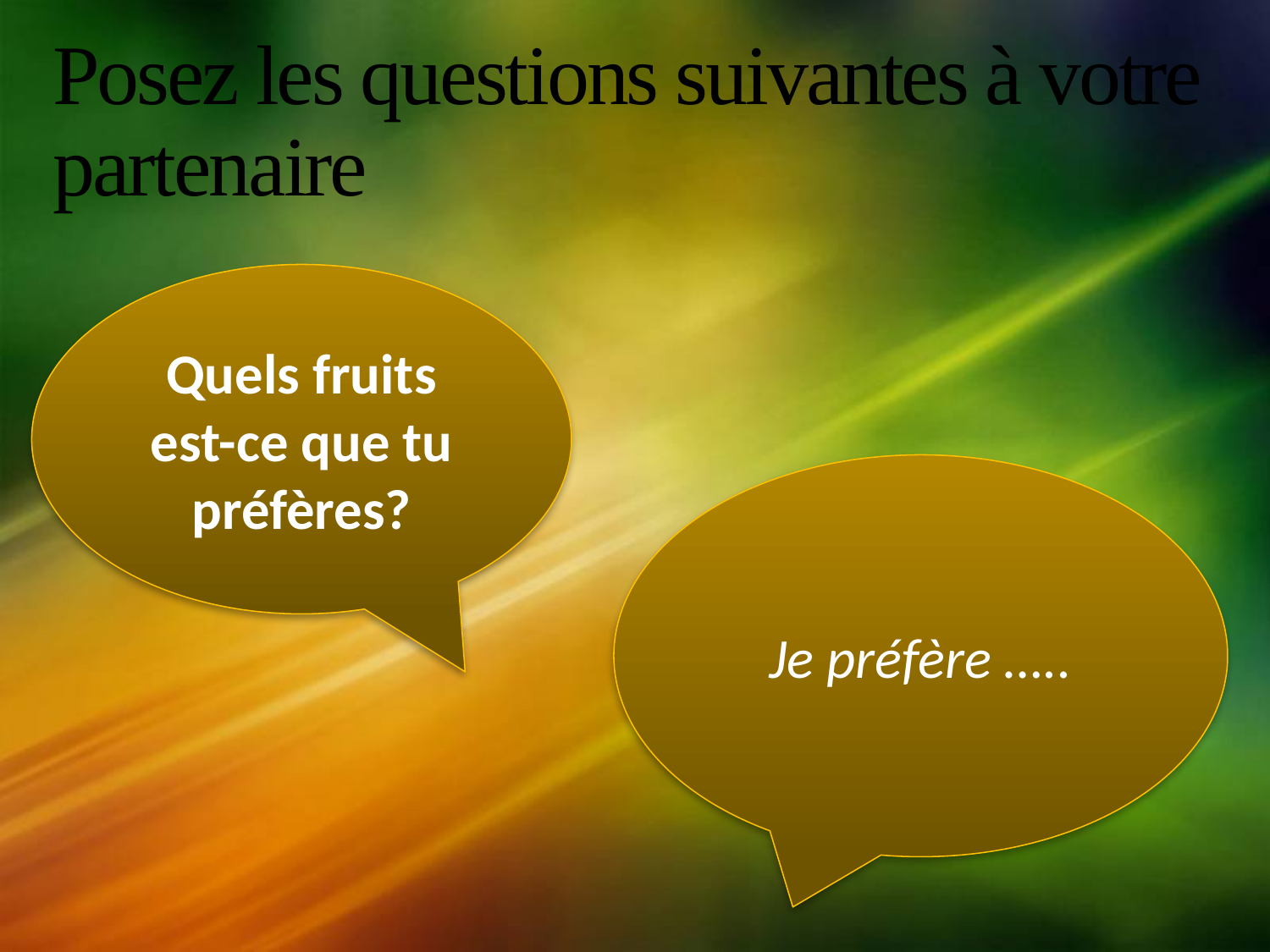

# Posez les questions suivantes à votre partenaire
Quels fruits est-ce que tu préfères?
Je préfère …..